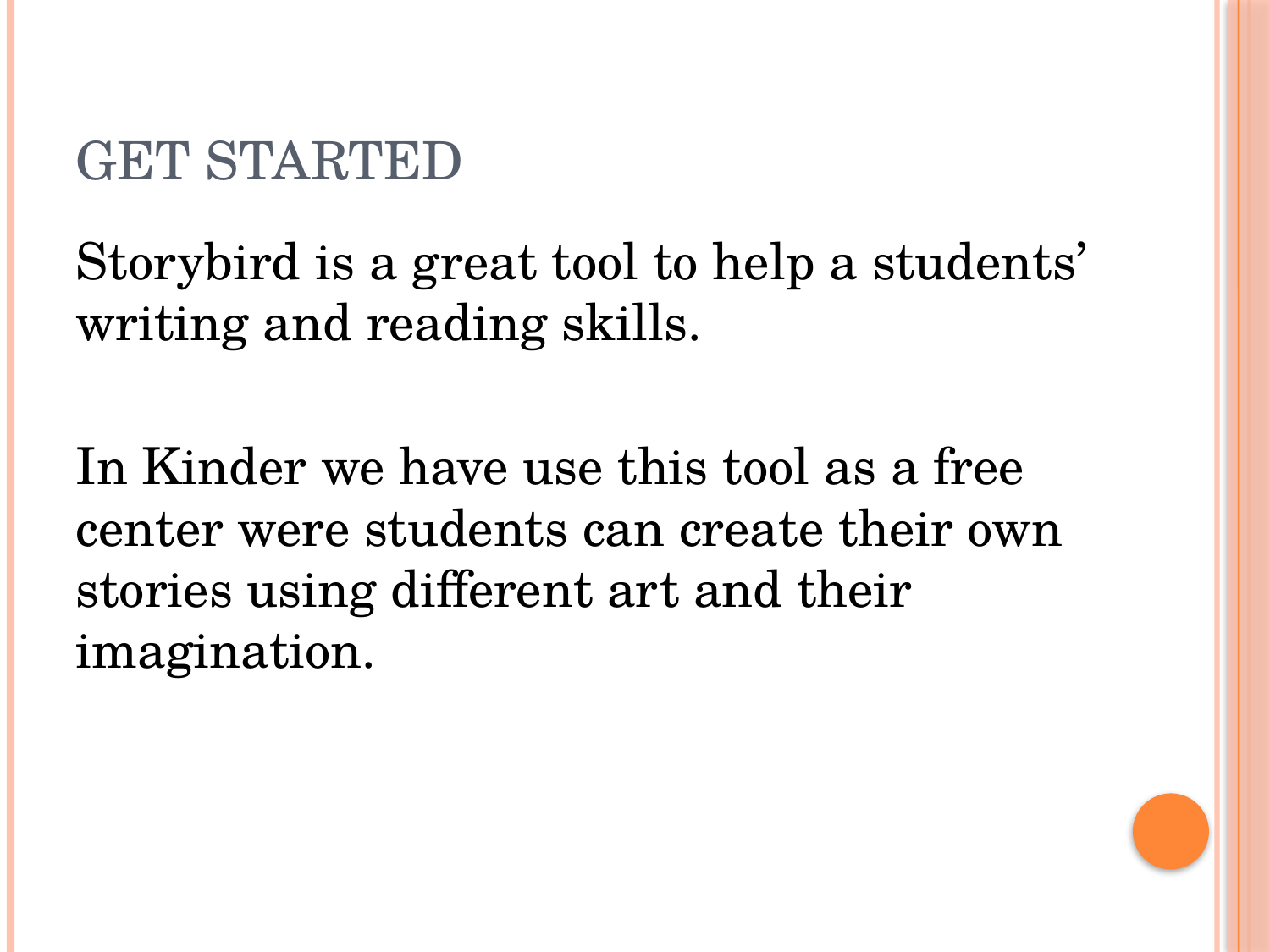

# Get Started
Storybird is a great tool to help a students’ writing and reading skills.

In Kinder we have use this tool as a free center were students can create their own stories using different art and their imagination.